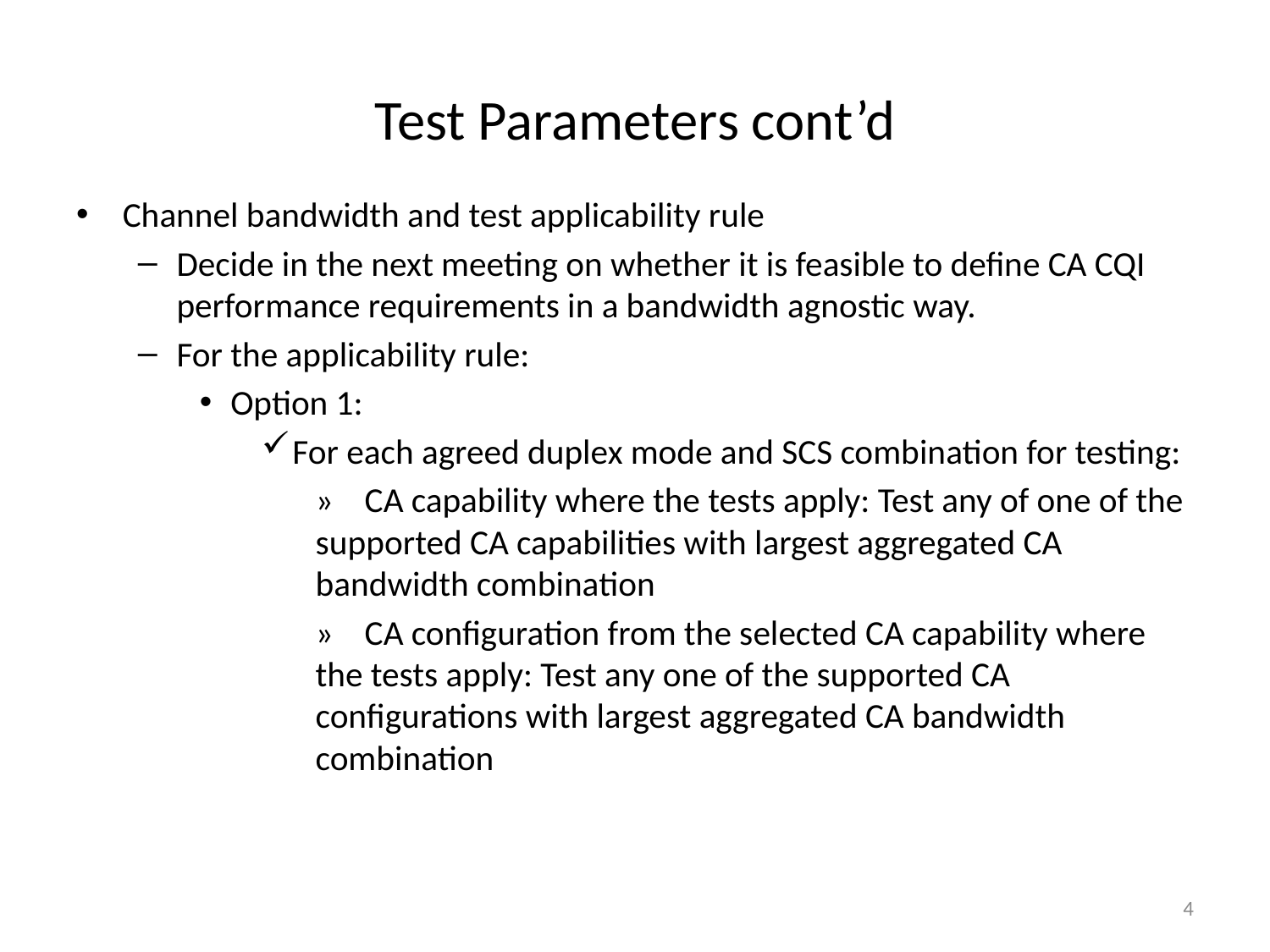

# Test Parameters cont’d
Channel bandwidth and test applicability rule
Decide in the next meeting on whether it is feasible to define CA CQI performance requirements in a bandwidth agnostic way.
For the applicability rule:
Option 1:
For each agreed duplex mode and SCS combination for testing:
»    CA capability where the tests apply: Test any of one of the supported CA capabilities with largest aggregated CA bandwidth combination
»    CA configuration from the selected CA capability where the tests apply: Test any one of the supported CA configurations with largest aggregated CA bandwidth combination

4